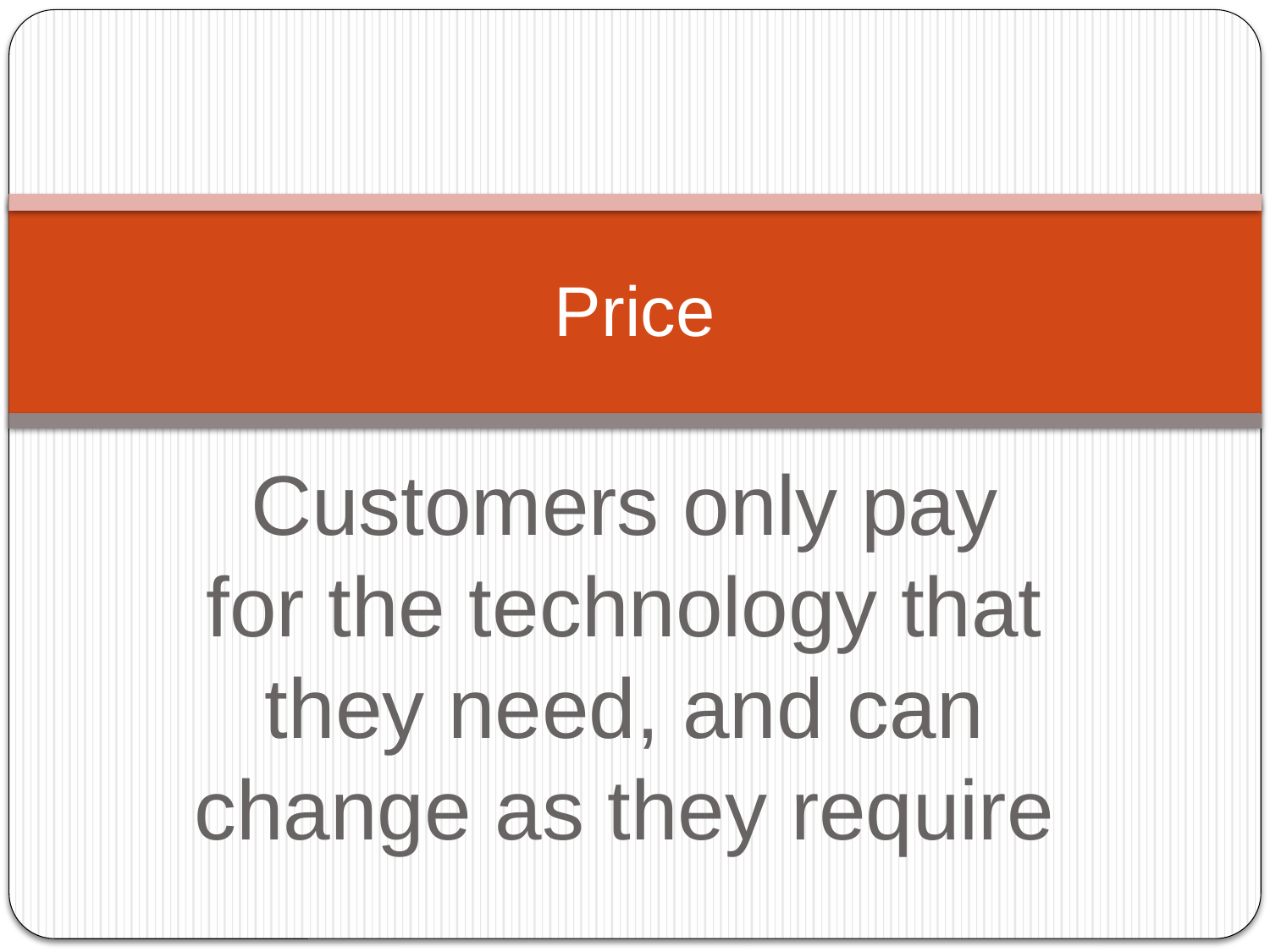

# Price
Customers only pay for the technology that they need, and can change as they require